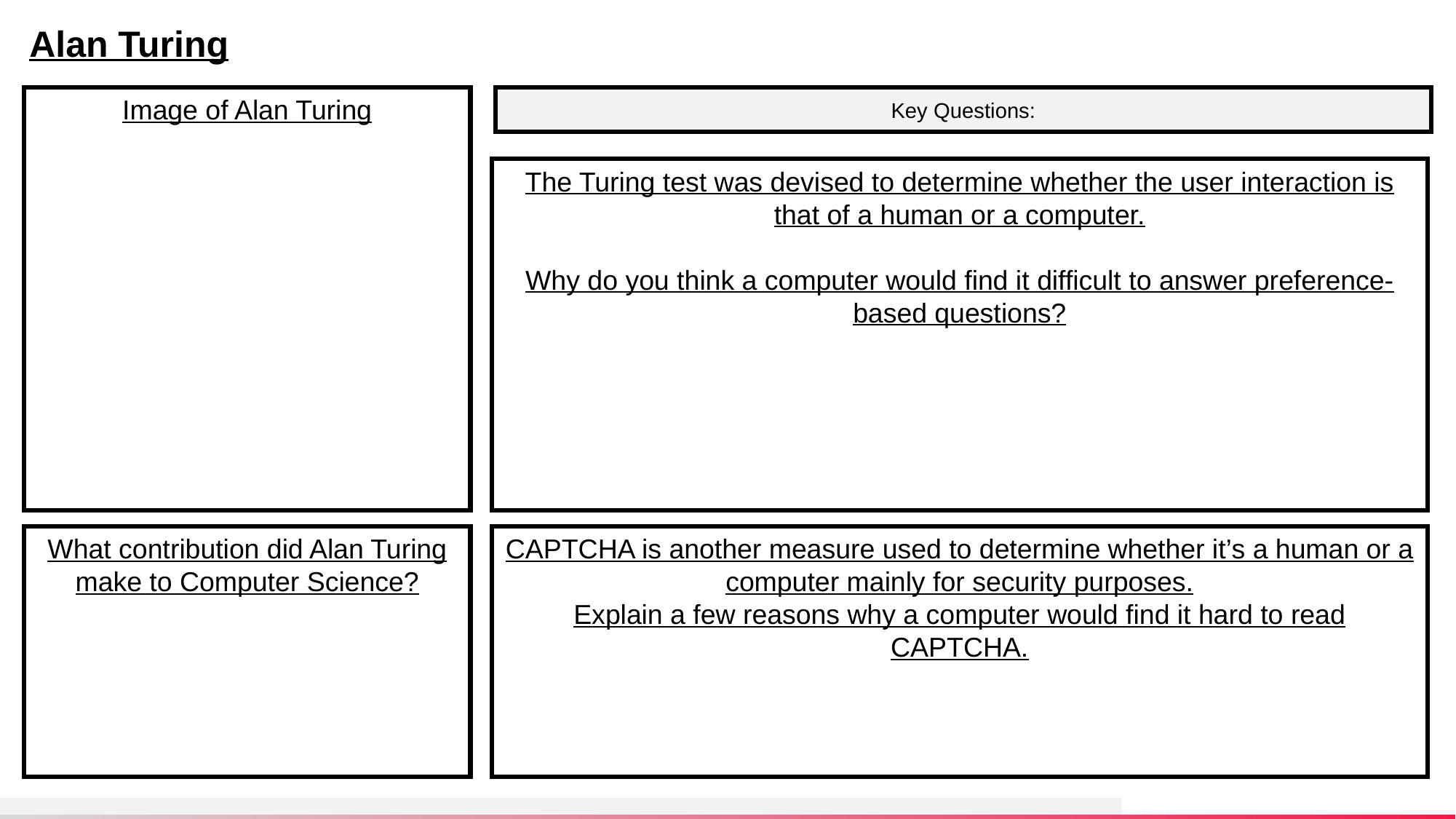

Alan Turing
Image of Alan Turing
Key Questions:
The Turing test was devised to determine whether the user interaction is that of a human or a computer.

Why do you think a computer would find it difficult to answer preference-based questions?

CAPTCHA is another measure used to determine whether it’s a human or a computer mainly for security purposes.
Explain a few reasons why a computer would find it hard to read CAPTCHA.

What contribution did Alan Turing make to Computer Science?